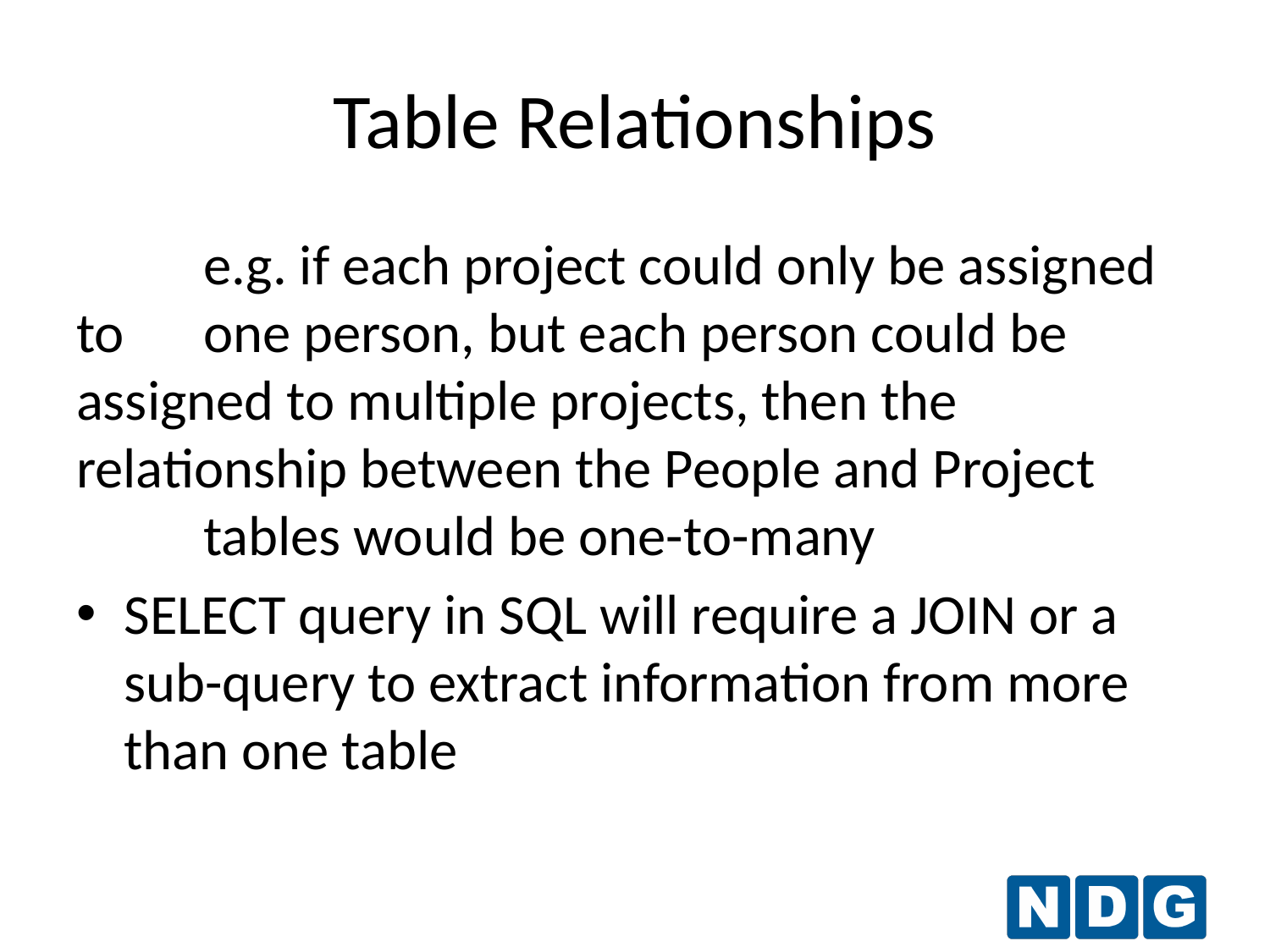

Table Relationships
	e.g. if each project could only be assigned to 	one person, but each person could be 	assigned to multiple projects, then the 	relationship between the People and Project 	tables would be one-to-many
SELECT query in SQL will require a JOIN or a sub-query to extract information from more than one table